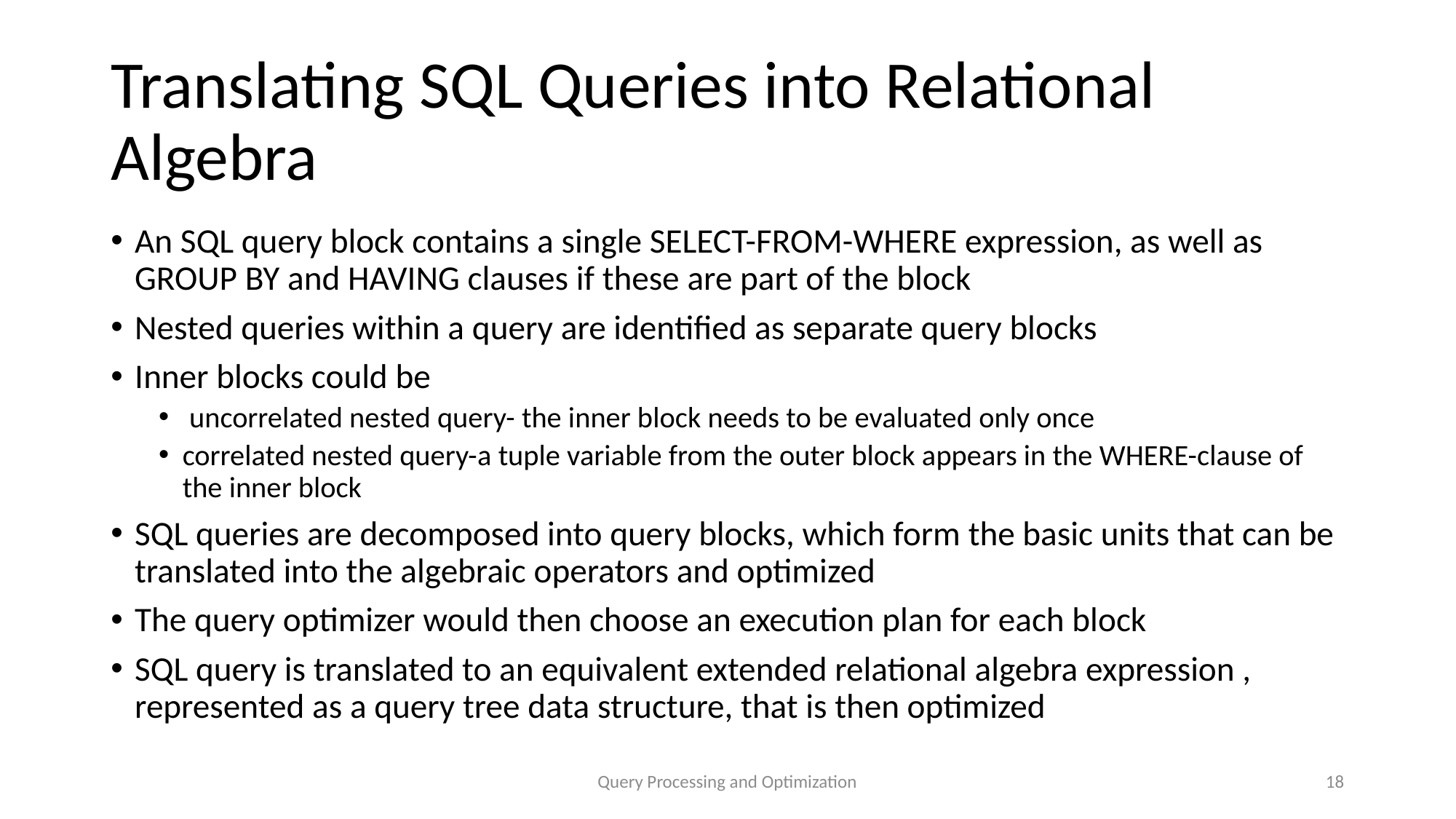

# Translating SQL Queries into Relational Algebra
An SQL query block contains a single SELECT-FROM-WHERE expression, as well as GROUP BY and HAVING clauses if these are part of the block
Nested queries within a query are identified as separate query blocks
Inner blocks could be
 uncorrelated nested query- the inner block needs to be evaluated only once
correlated nested query-a tuple variable from the outer block appears in the WHERE-clause of the inner block
SQL queries are decomposed into query blocks, which form the basic units that can be translated into the algebraic operators and optimized
The query optimizer would then choose an execution plan for each block
SQL query is translated to an equivalent extended relational algebra expression , represented as a query tree data structure, that is then optimized

Query Processing and Optimization
18